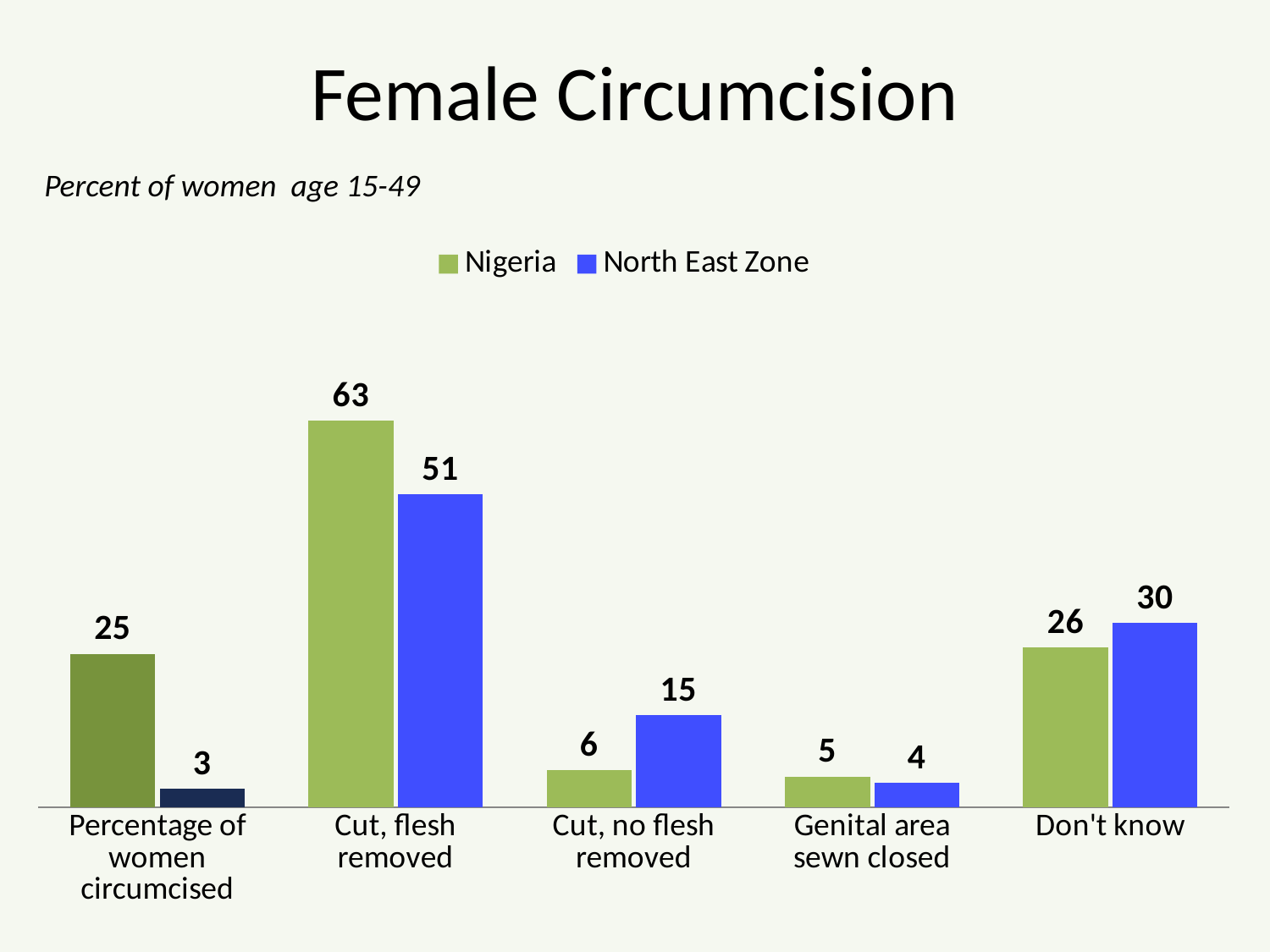

# Female Circumcision
Percent of women  age 15-49

### Chart

| Category | Nigeria | North East Zone |
|---|---|---|
| Percentage of women circumcised | 25.0 | 3.0 |
| Cut, flesh removed | 63.0 | 51.0 |
| Cut, no flesh removed | 6.0 | 15.0 |
| Genital area sewn closed | 5.0 | 4.0 |
| Don't know | 26.0 | 30.0 |